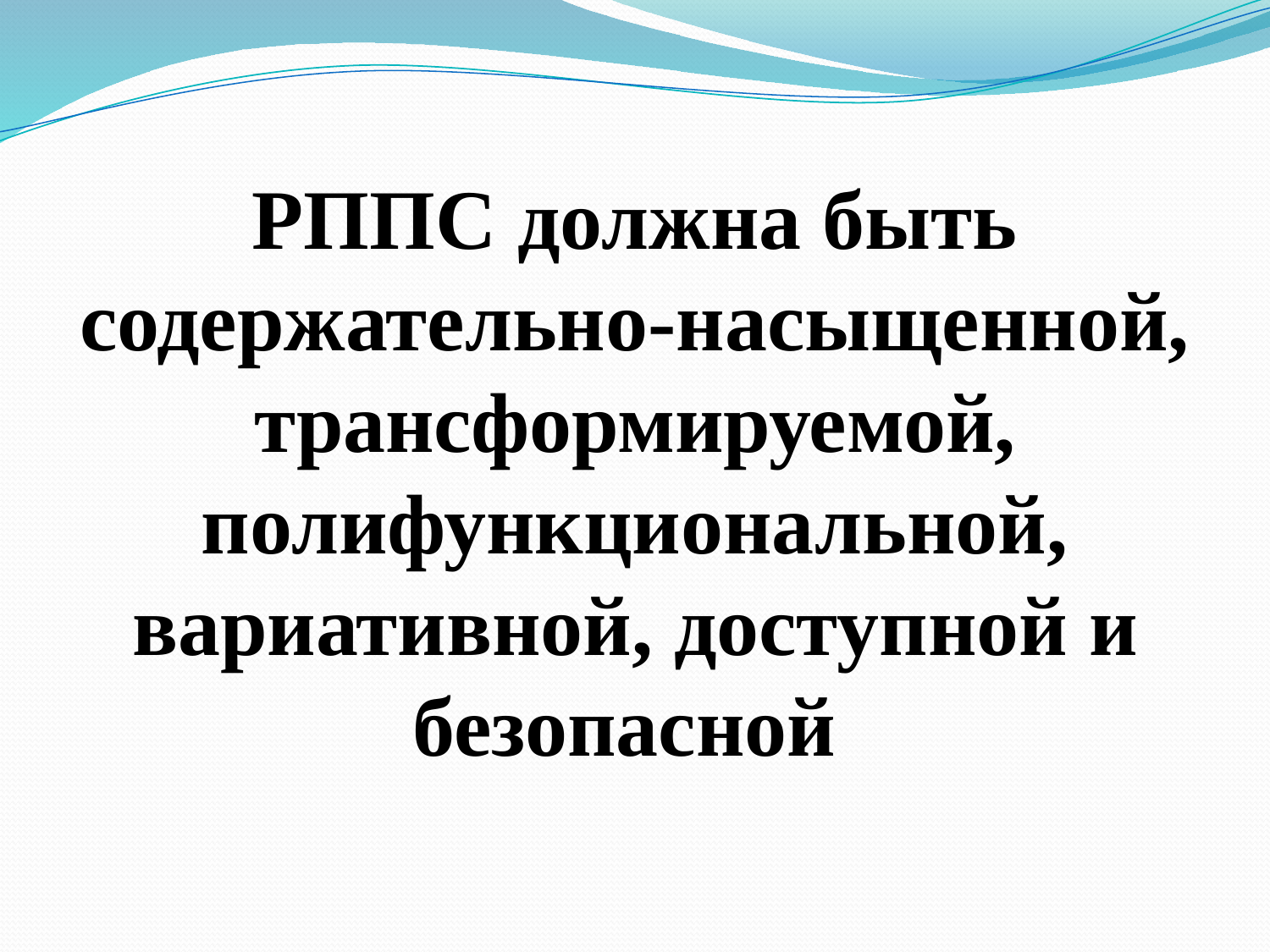

# РППС должна быть содержательно-насыщенной, трансформируемой, полифункциональной, вариативной, доступной и безопасной